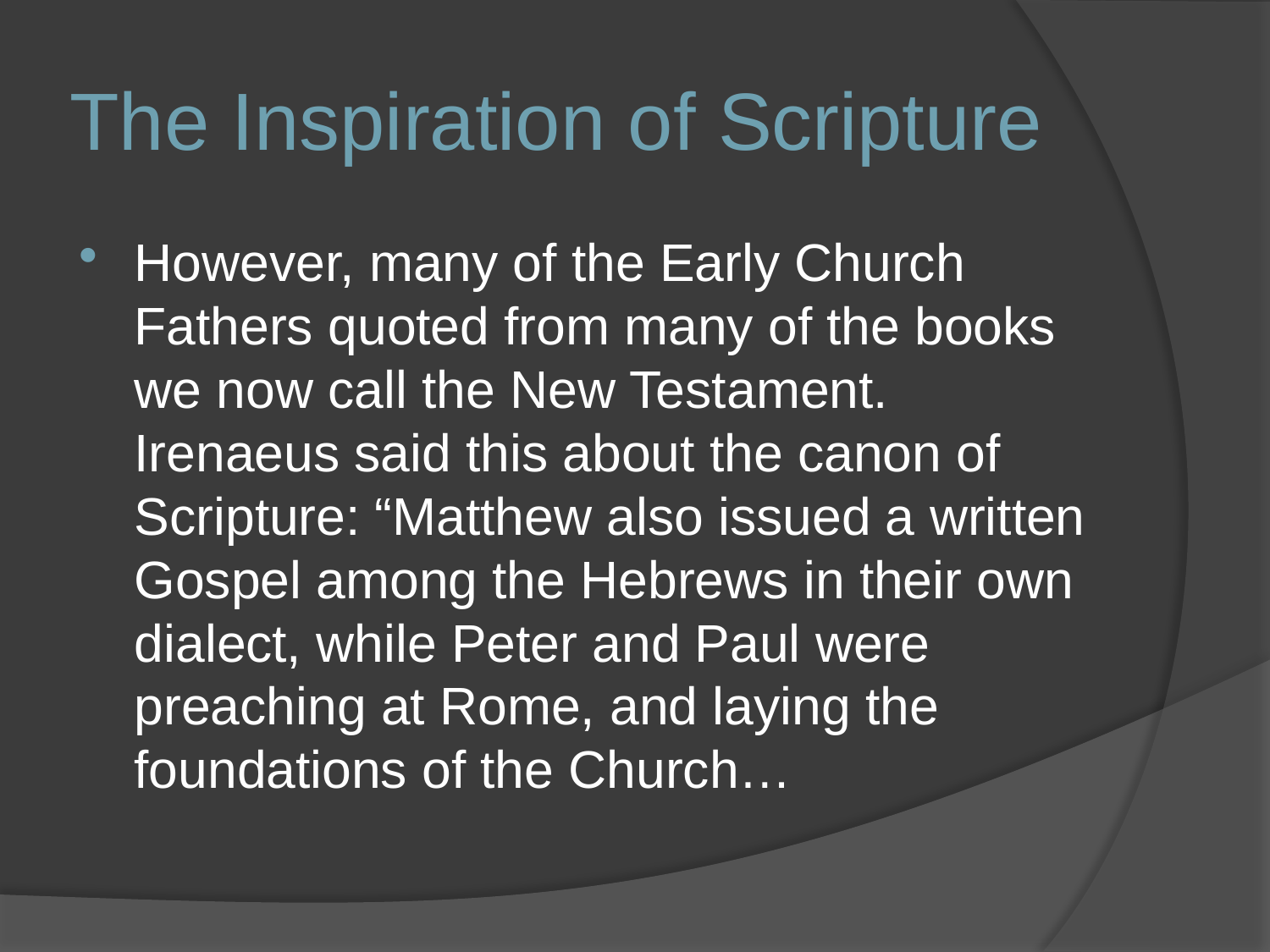

# The Inspiration of Scripture
However, many of the Early Church Fathers quoted from many of the books we now call the New Testament.  Irenaeus said this about the canon of Scripture: “Matthew also issued a written Gospel among the Hebrews in their own dialect, while Peter and Paul were preaching at Rome, and laying the foundations of the Church…